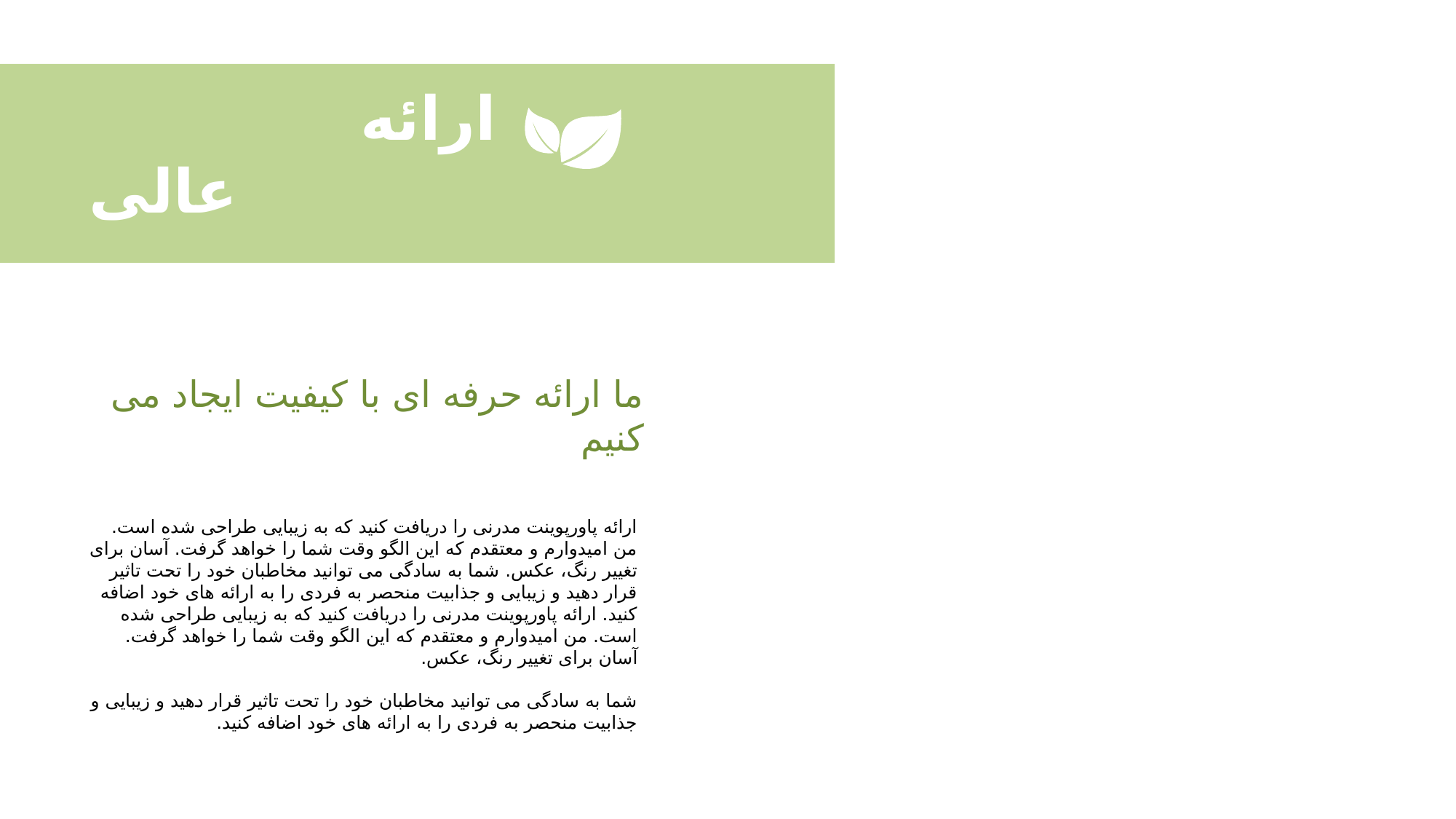

ارائه
عالی

ما ارائه حرفه ای با کیفیت ایجاد می کنیم

ارائه پاورپوینت مدرنی را دریافت کنید که به زیبایی طراحی شده است. من امیدوارم و معتقدم که این الگو وقت شما را خواهد گرفت. آسان برای تغییر رنگ، عکس. شما به سادگی می توانید مخاطبان خود را تحت تاثیر قرار دهید و زیبایی و جذابیت منحصر به فردی را به ارائه های خود اضافه کنید. ارائه پاورپوینت مدرنی را دریافت کنید که به زیبایی طراحی شده است. من امیدوارم و معتقدم که این الگو وقت شما را خواهد گرفت. آسان برای تغییر رنگ، عکس.

شما به سادگی می توانید مخاطبان خود را تحت تاثیر قرار دهید و زیبایی و جذابیت منحصر به فردی را به ارائه های خود اضافه کنید.